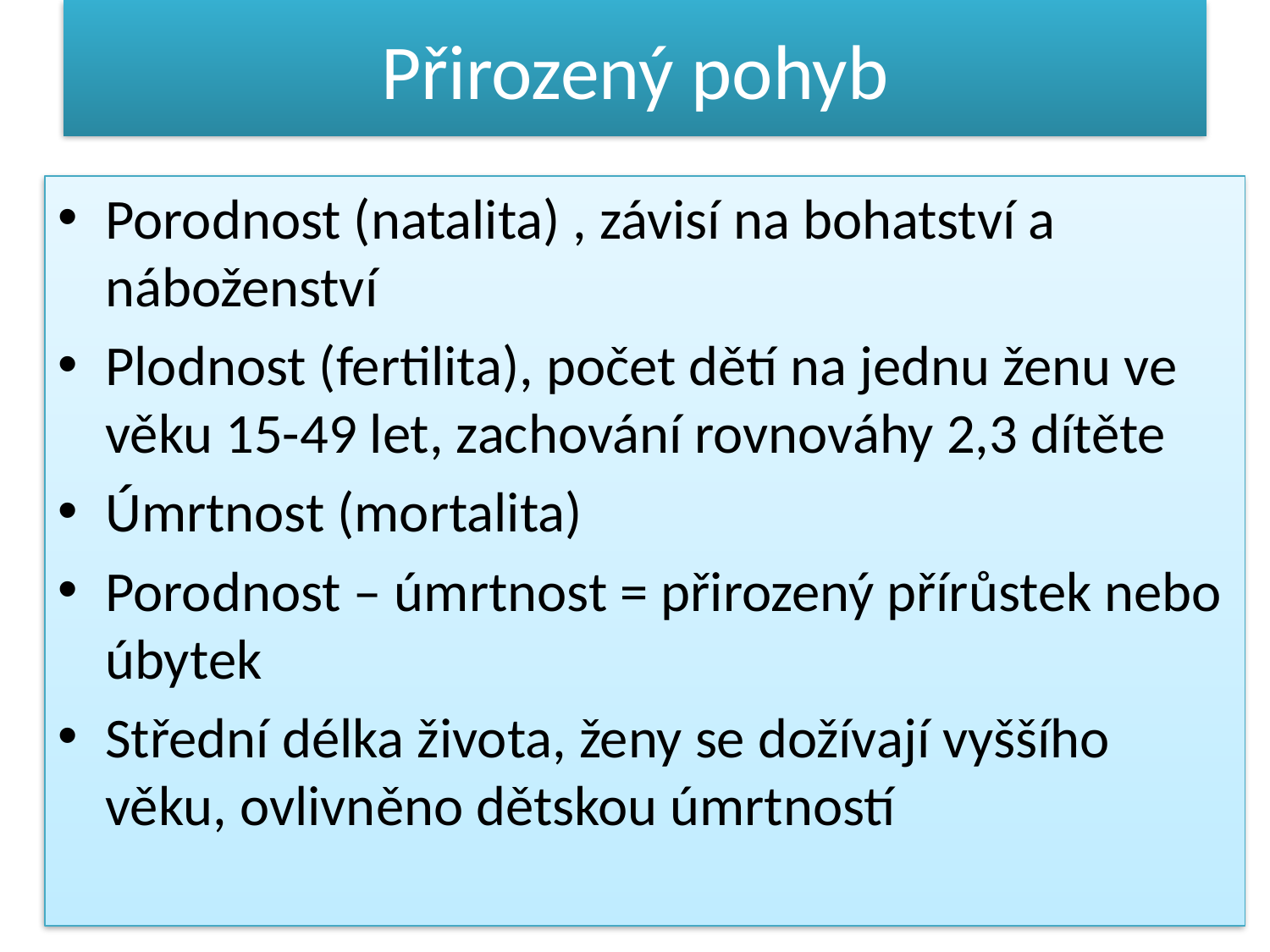

# Přirozený pohyb
Porodnost (natalita) , závisí na bohatství a náboženství
Plodnost (fertilita), počet dětí na jednu ženu ve věku 15-49 let, zachování rovnováhy 2,3 dítěte
Úmrtnost (mortalita)
Porodnost – úmrtnost = přirozený přírůstek nebo úbytek
Střední délka života, ženy se dožívají vyššího věku, ovlivněno dětskou úmrtností